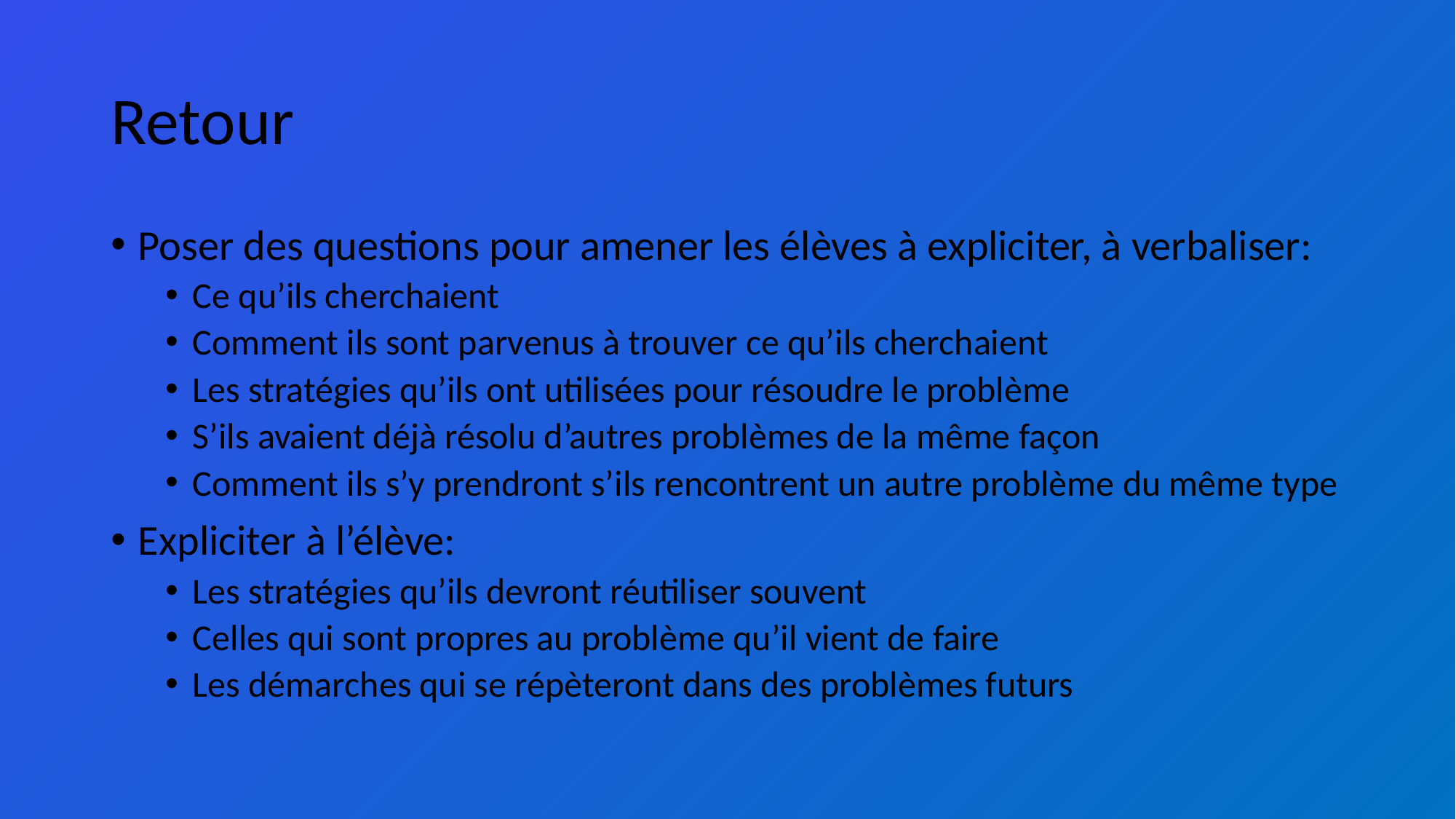

# Retour
Poser des questions pour amener les élèves à expliciter, à verbaliser:
Ce qu’ils cherchaient
Comment ils sont parvenus à trouver ce qu’ils cherchaient
Les stratégies qu’ils ont utilisées pour résoudre le problème
S’ils avaient déjà résolu d’autres problèmes de la même façon
Comment ils s’y prendront s’ils rencontrent un autre problème du même type
Expliciter à l’élève:
Les stratégies qu’ils devront réutiliser souvent
Celles qui sont propres au problème qu’il vient de faire
Les démarches qui se répèteront dans des problèmes futurs